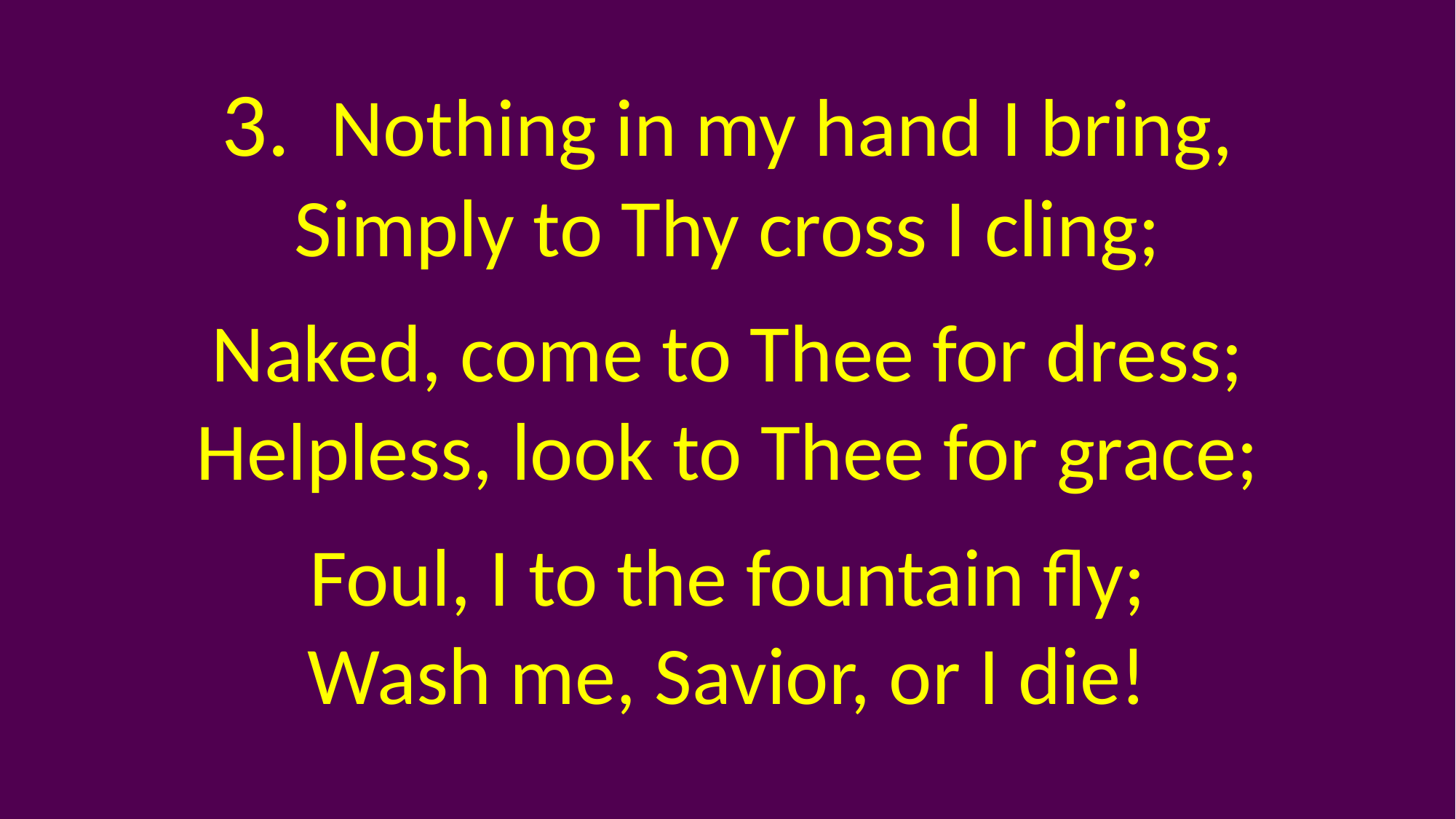

3. 	Nothing in my hand I bring,
Simply to Thy cross I cling;
Naked, come to Thee for dress;
Helpless, look to Thee for grace;
Foul, I to the fountain fly;
Wash me, Savior, or I die!